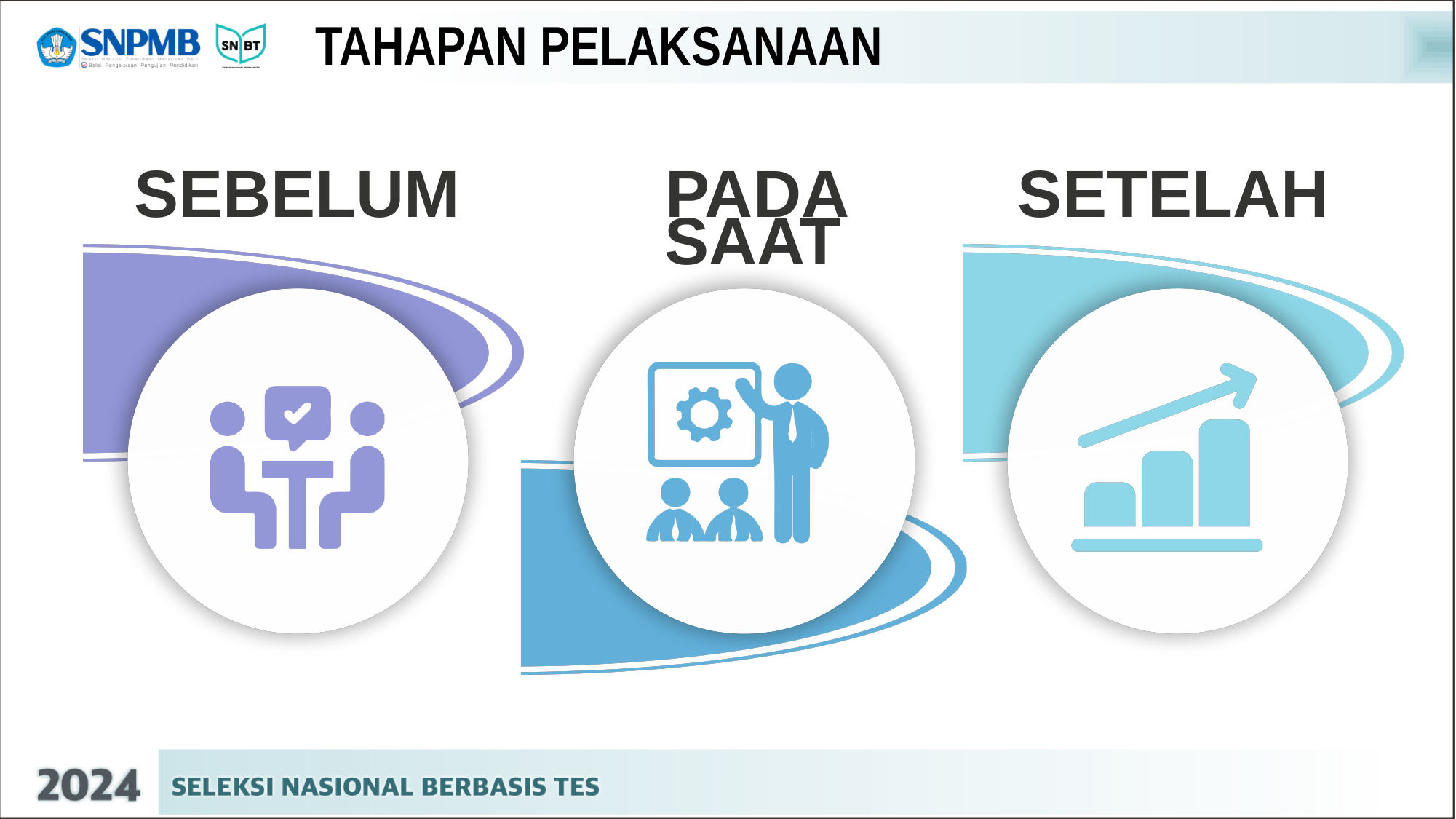

# TAHAPAN PELAKSANAAN

SEBELUM
PADA SAAT
SETELAH